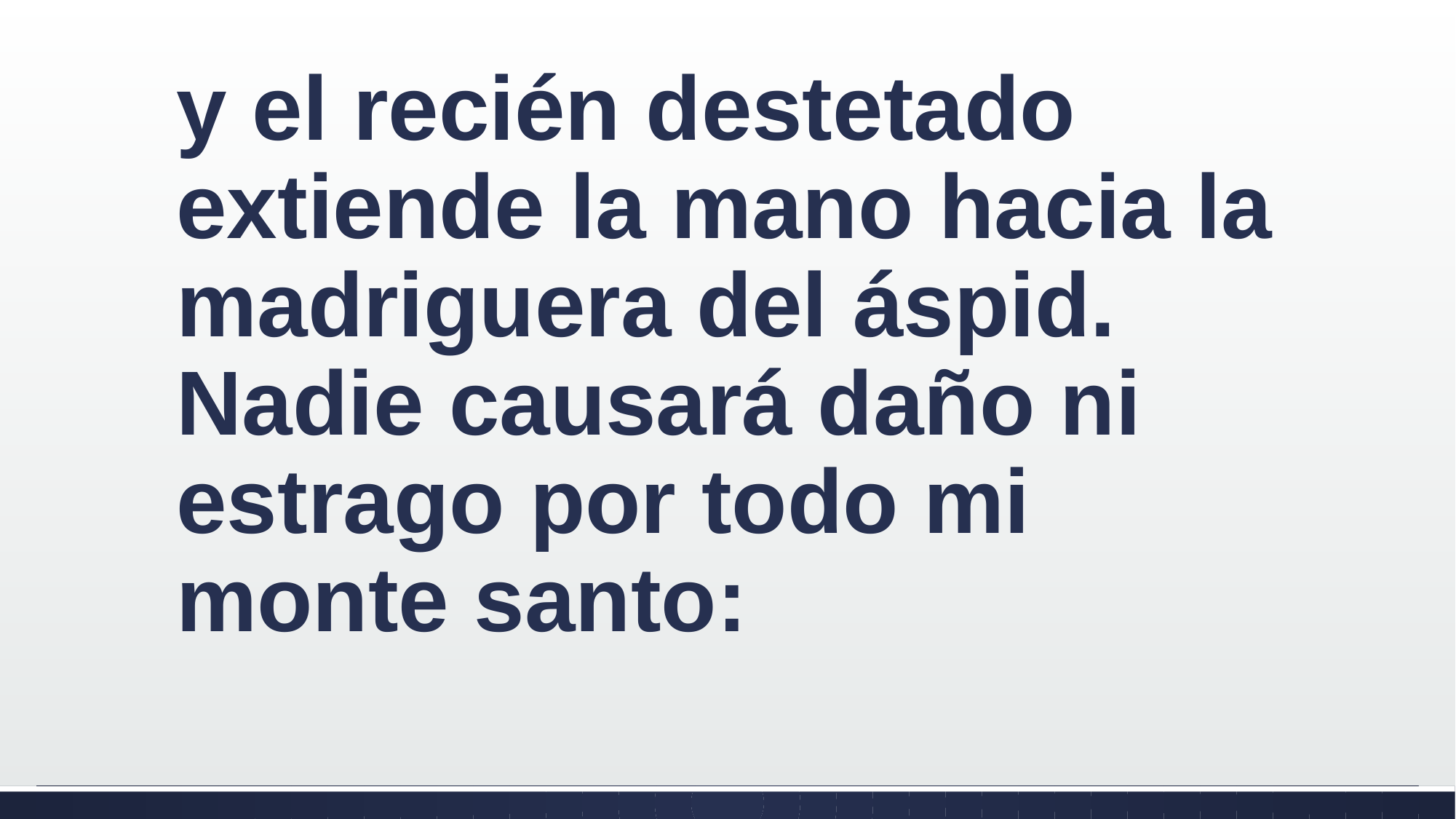

#
y el recién destetado extiende la mano hacia la madriguera del áspid. Nadie causará daño ni estrago por todo mi monte santo: